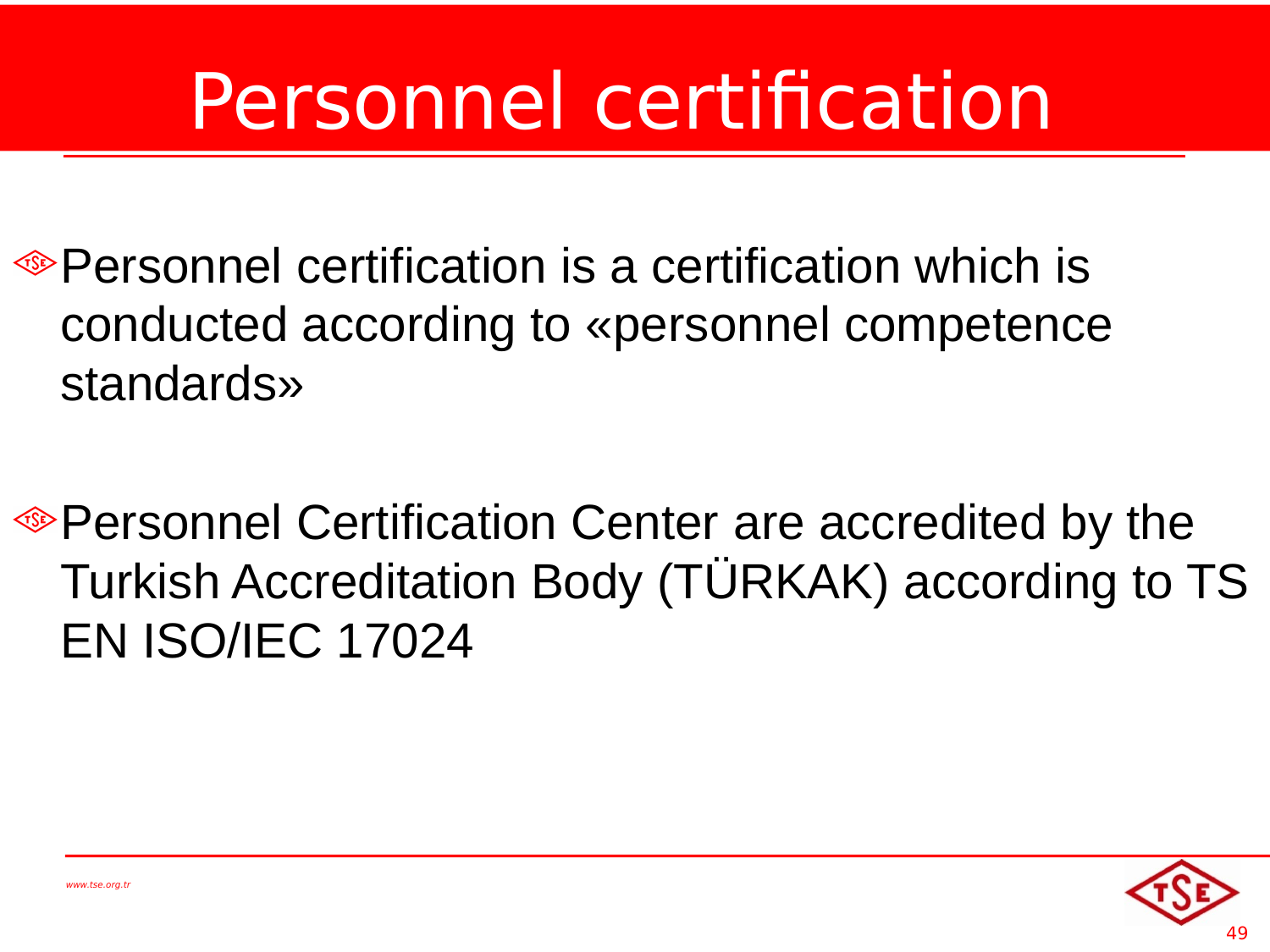

# Personnel certification
Personnel certification is a certification which is conducted according to «personnel competence standards»

Personnel Certification Center are accredited by the Turkish Accreditation Body (TÜRKAK) according to TS EN ISO/IEC 17024

www.tse.org.tr
49